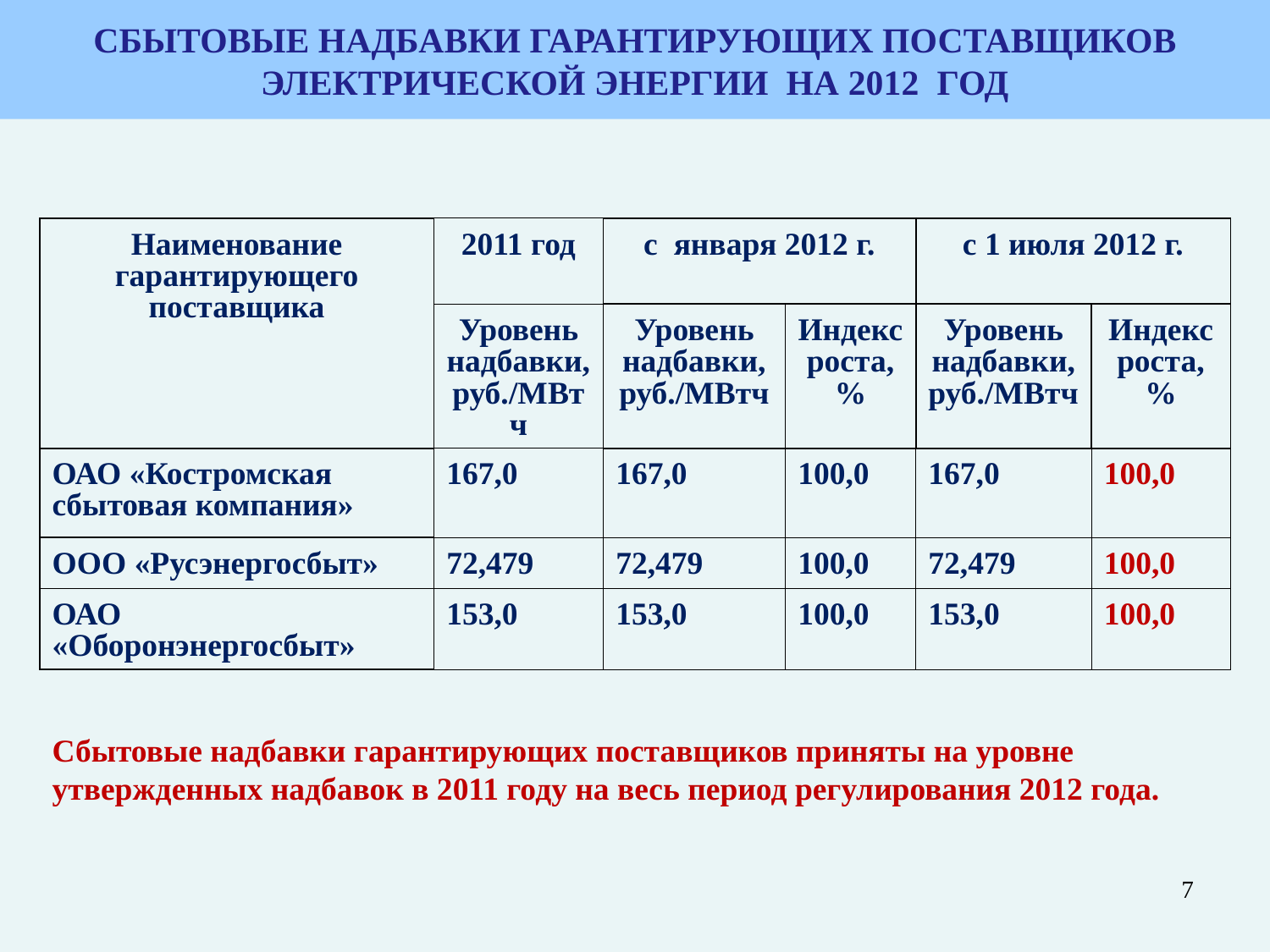

СБЫТОВЫЕ НАДБАВКИ ГАРАНТИРУЮЩИХ ПОСТАВЩИКОВ ЭЛЕКТРИЧЕСКОЙ ЭНЕРГИИ  НА 2012  ГОД
| Наименование гарантирующего поставщика | 2011 год | с января 2012 г. |  | с 1 июля 2012 г. |  |
| --- | --- | --- | --- | --- | --- |
|  | Уровень надбавки, руб./МВтч | Уровень надбавки, руб./МВтч | Индекс роста, % | Уровень надбавки, руб./МВтч | Индекс роста, % |
| ОАО «Костромская сбытовая компания» | 167,0 | 167,0 | 100,0 | 167,0 | 100,0 |
| ООО «Русэнергосбыт» | 72,479 | 72,479 | 100,0 | 72,479 | 100,0 |
| ОАО «Оборонэнергосбыт» | 153,0 | 153,0 | 100,0 | 153,0 | 100,0 |
Сбытовые надбавки гарантирующих поставщиков приняты на уровне утвержденных надбавок в 2011 году на весь период регулирования 2012 года.
7